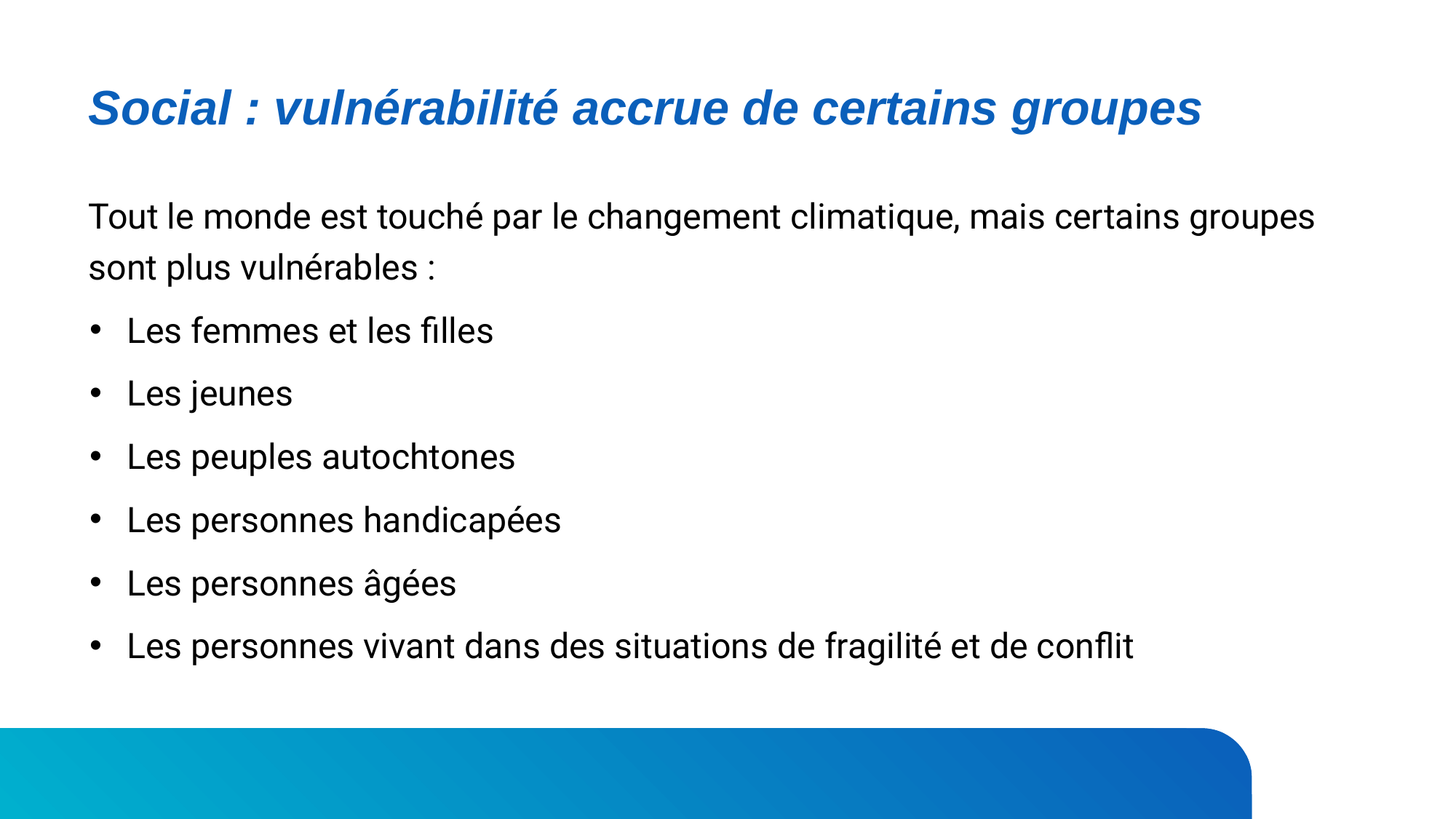

# Social : vulnérabilité accrue de certains groupes
Tout le monde est touché par le changement climatique, mais certains groupes sont plus vulnérables :
Les femmes et les filles
Les jeunes
Les peuples autochtones
Les personnes handicapées
Les personnes âgées
Les personnes vivant dans des situations de fragilité et de conflit